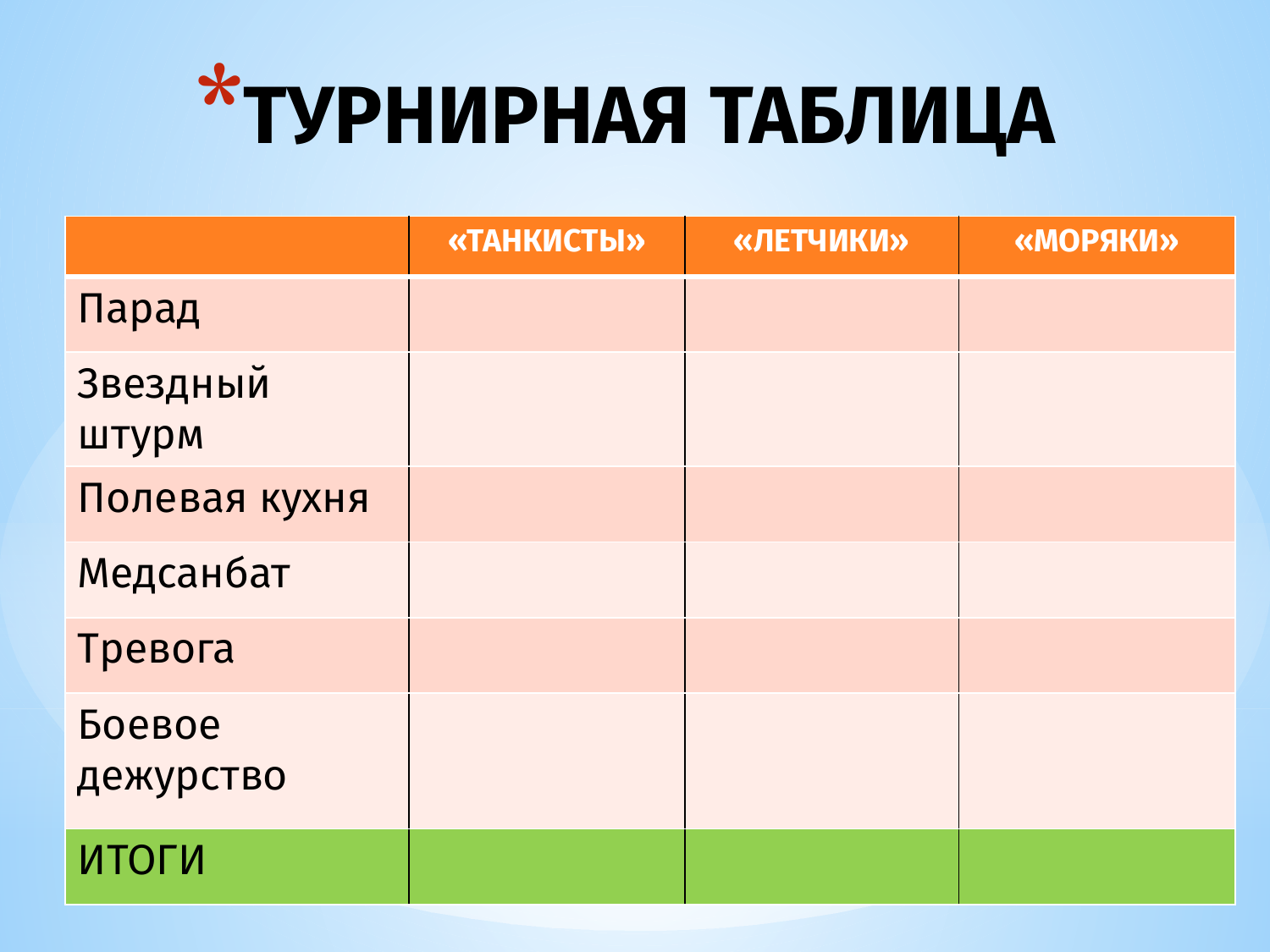

# ТУРНИРНАЯ ТАБЛИЦА
|  | «ТАНКИСТЫ» | «ЛЕТЧИКИ» | «МОРЯКИ» |
| --- | --- | --- | --- |
| Парад |  |  |  |
| Звездный штурм |  |  |  |
| Полевая кухня |  |  |  |
| Медсанбат |  |  |  |
| Тревога |  |  |  |
| Боевое дежурство |  |  |  |
| ИТОГИ |  |  |  |